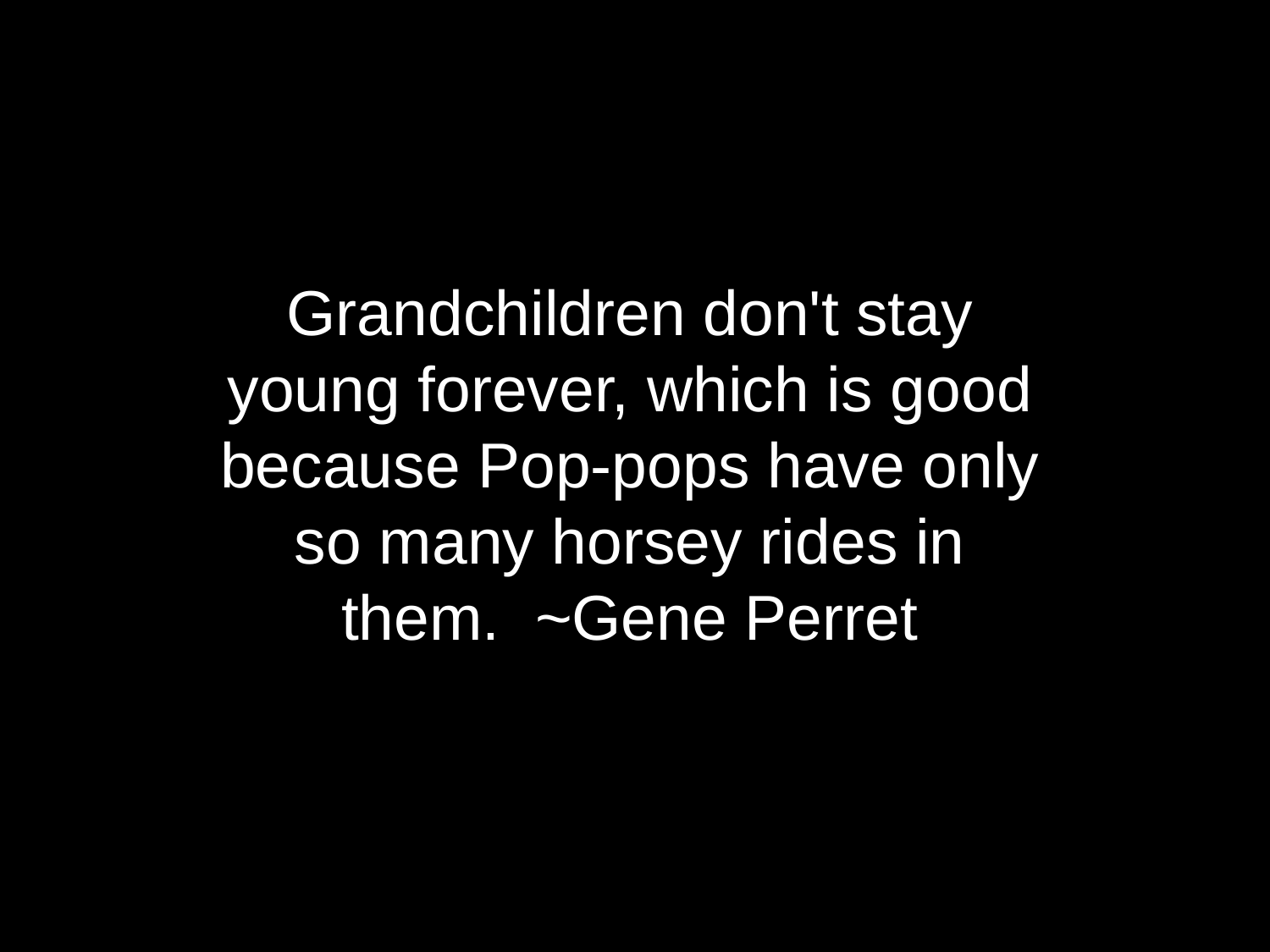

Grandchildren don't stay young forever, which is good because Pop-pops have only so many horsey rides in them.  ~Gene Perret